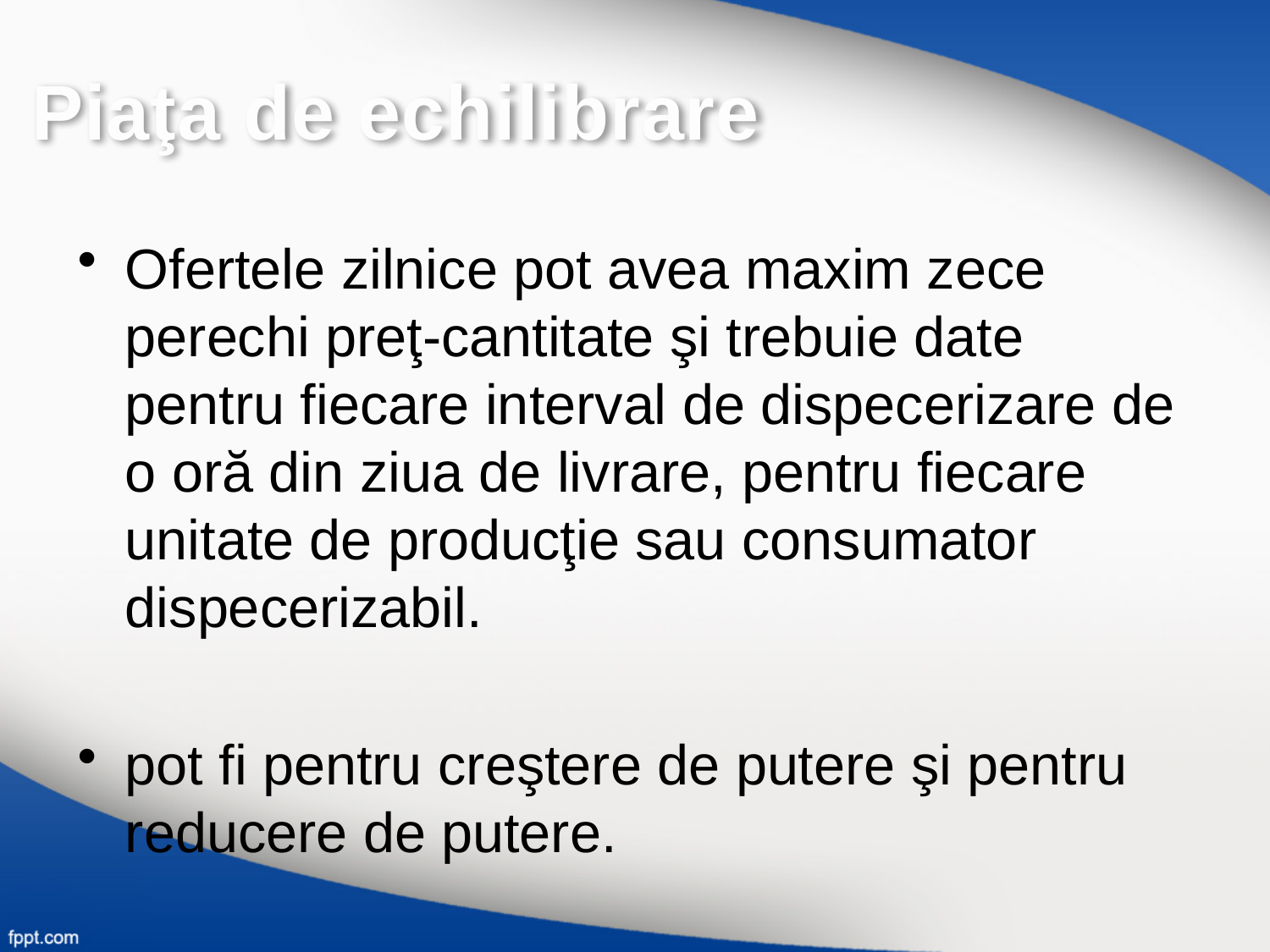

Piaţa de echilibrare
Ofertele zilnice pot avea maxim zece perechi preţ-cantitate şi trebuie date pentru fiecare interval de dispecerizare de o oră din ziua de livrare, pentru fiecare unitate de producţie sau consumator dispecerizabil.

pot fi pentru creştere de putere şi pentru reducere de putere.